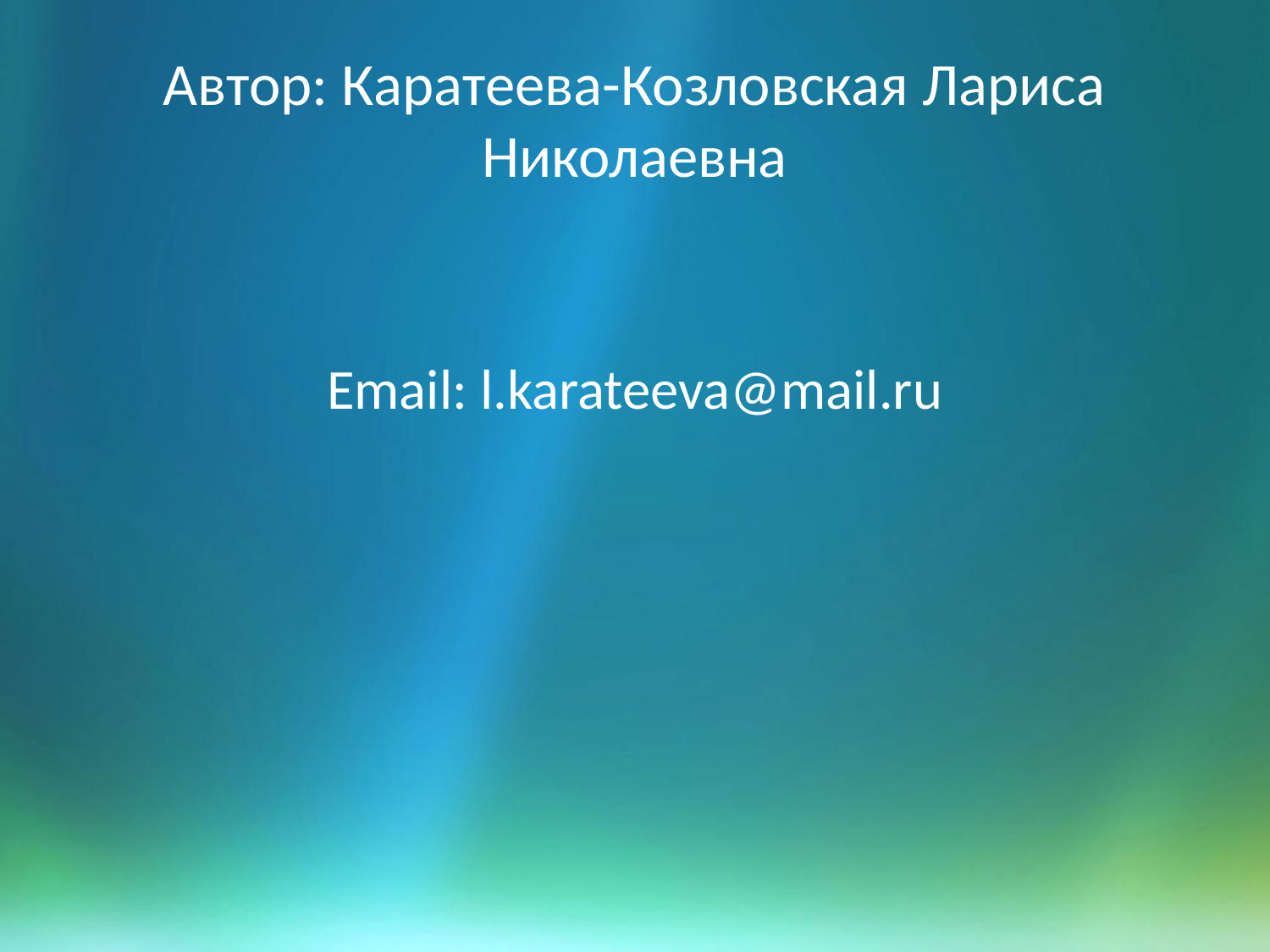

# Автор: Каратеева-Козловская Лариса Николаевна

Email: l.karateeva@mail.ru